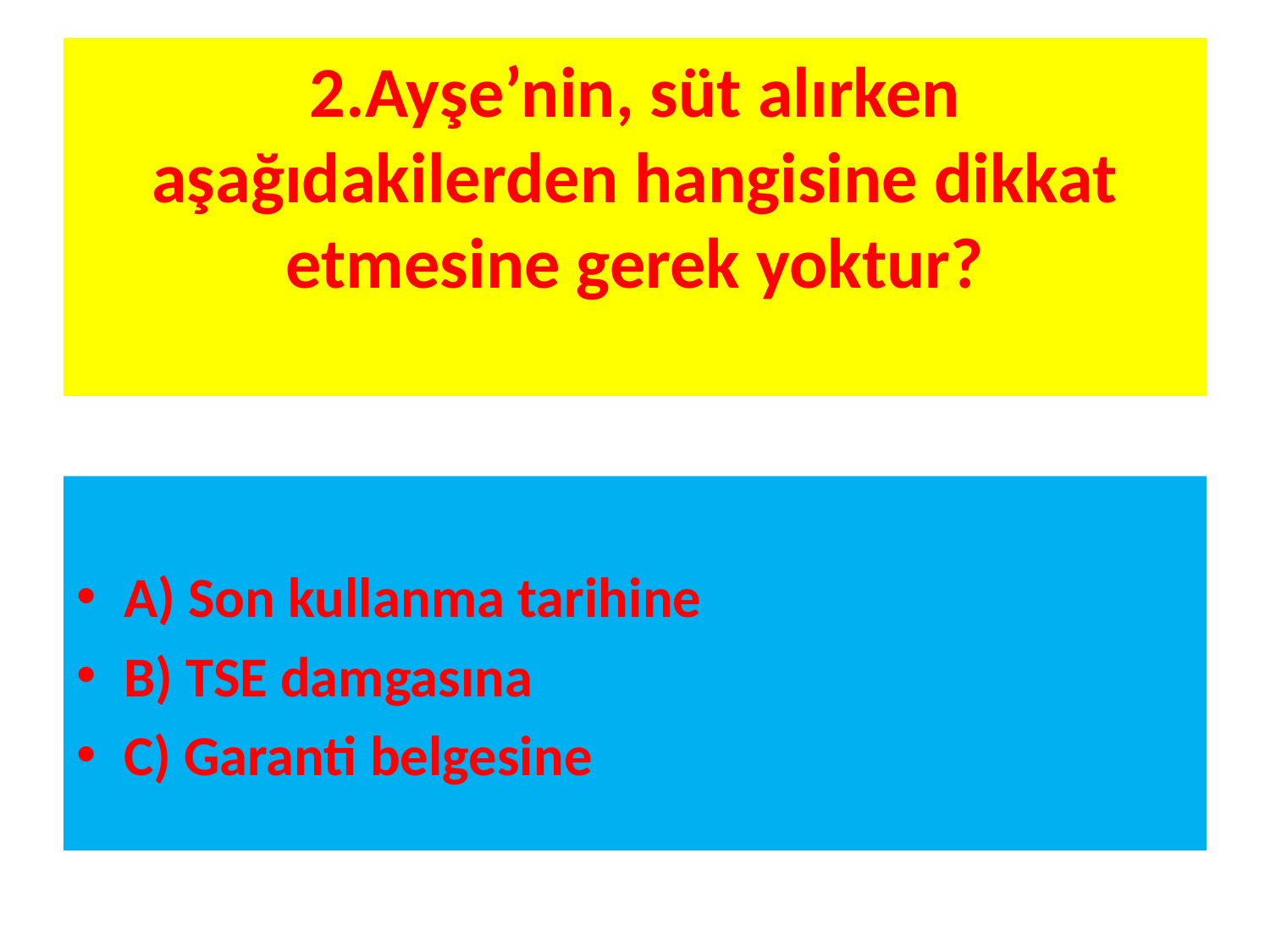

# 2.Ayşe’nin, süt alırken aşağıdakilerden hangisine dikkat etmesine gerek yoktur?

A) Son kullanma tarihine
B) TSE damgasına
C) Garanti belgesine